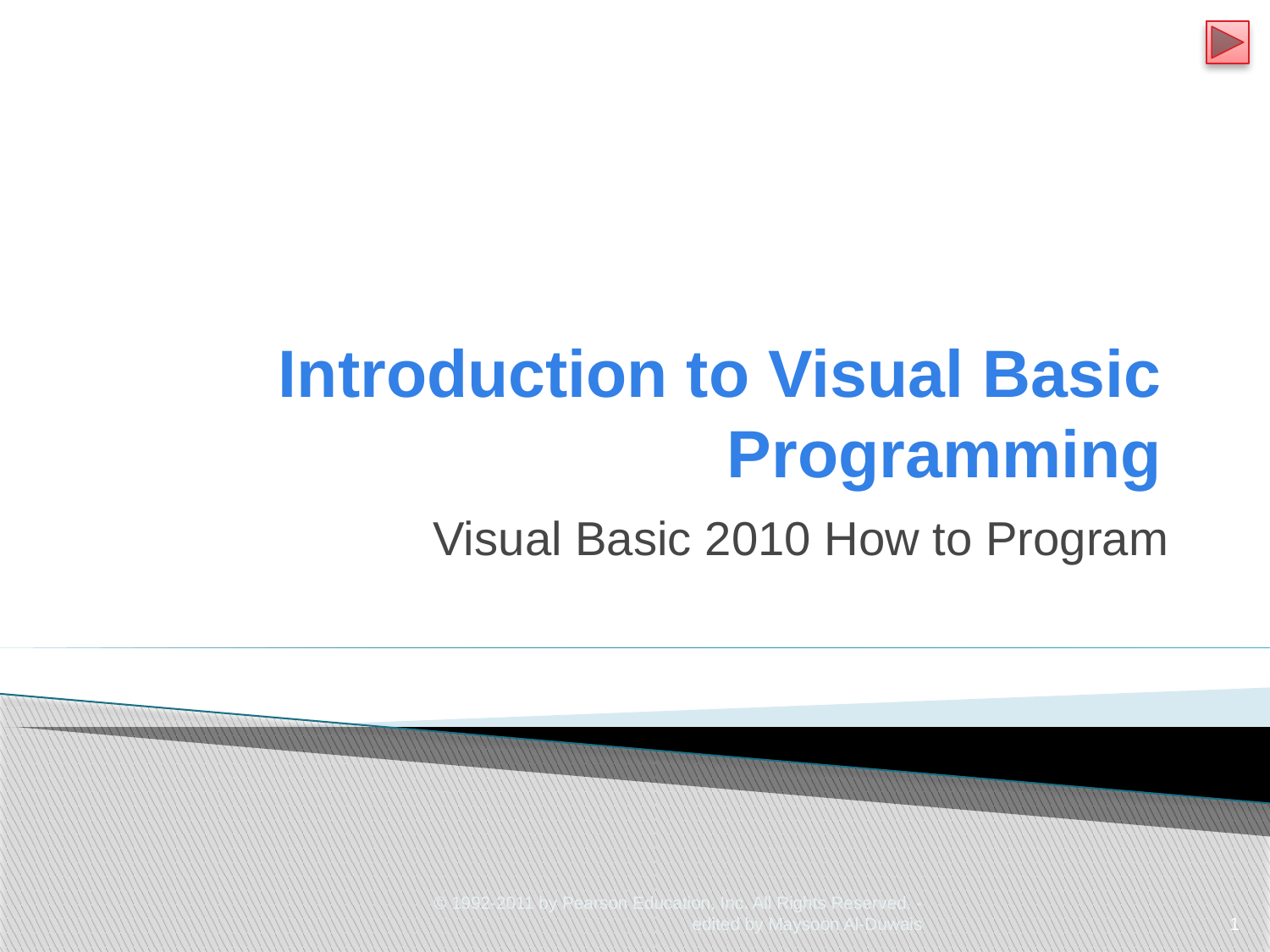

# Introduction to Visual Basic Programming
Visual Basic 2010 How to Program
© 1992-2011 by Pearson Education, Inc. All Rights Reserved. - edited by Maysoon Al-Duwais
1